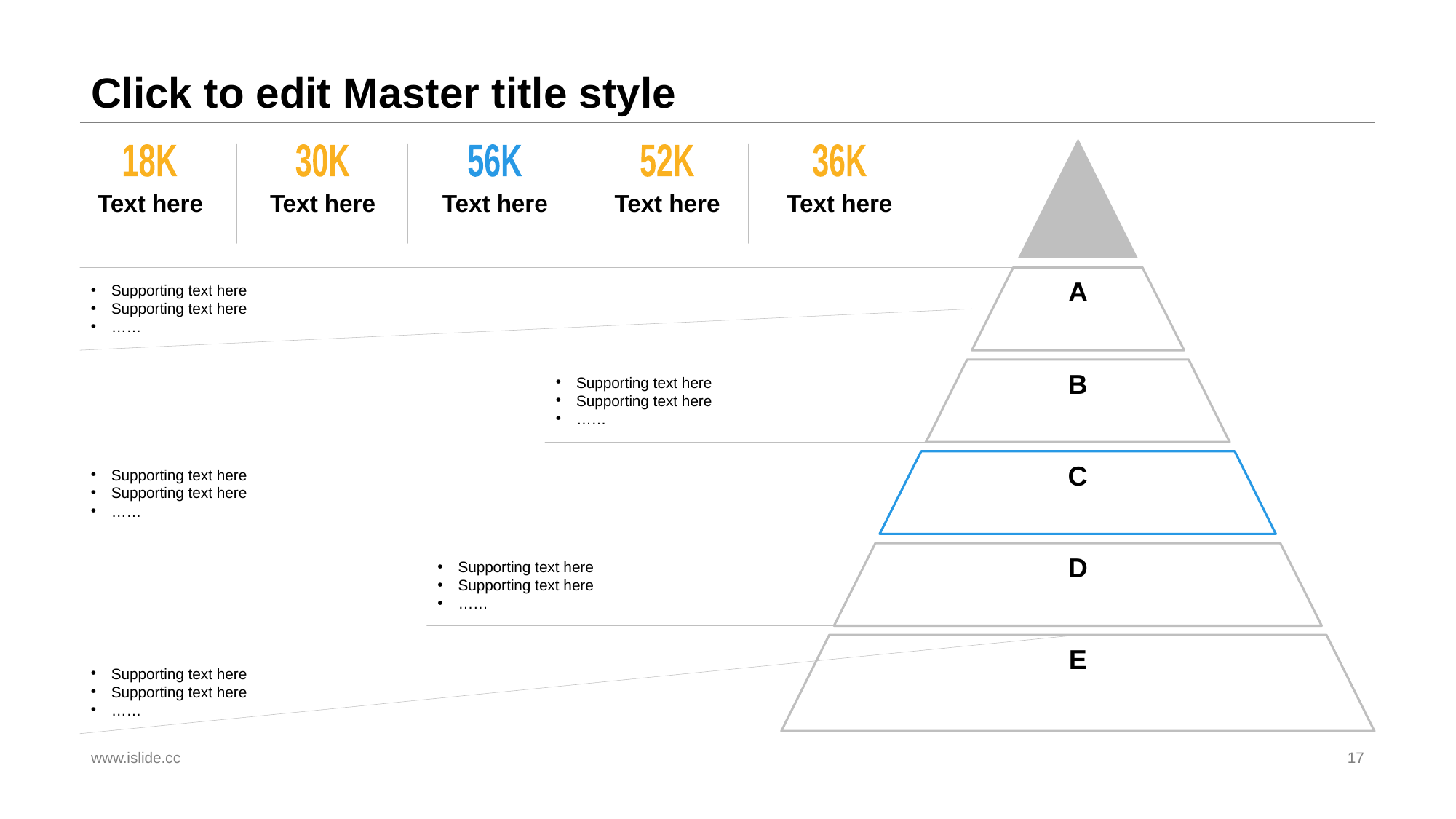

# Click to edit Master title style

18K
30K
56K
52K
36K
Text here
Text here
Text here
Text here
Text here
A
Supporting text here
Supporting text here
……
B
Supporting text here
Supporting text here
……
C
Supporting text here
Supporting text here
……
D
Supporting text here
Supporting text here
……
E
Supporting text here
Supporting text here
……
www.islide.cc
17